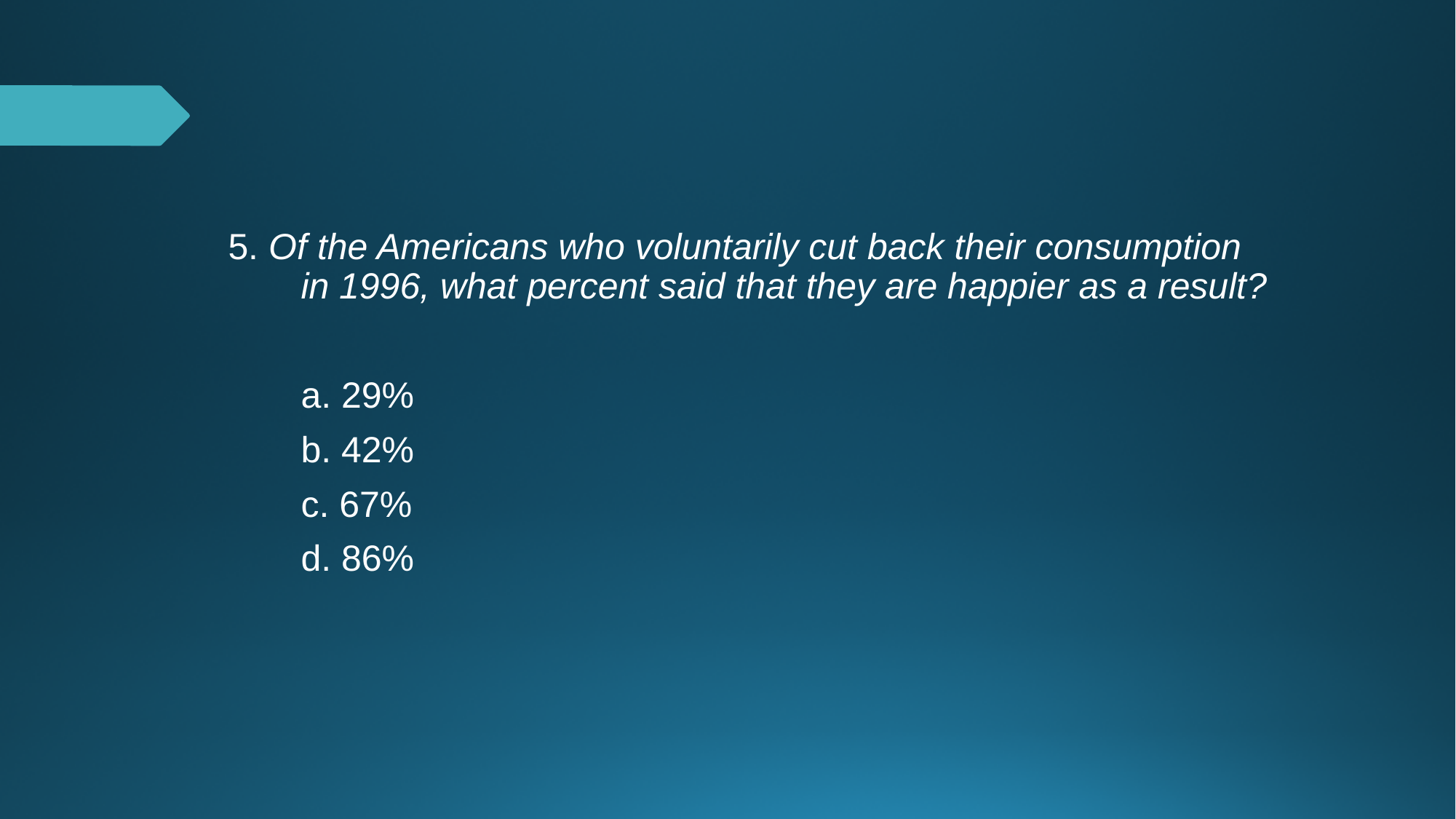

5. Of the Americans who voluntarily cut back their consumption in 1996, what percent said that they are happier as a result?

	a. 29%
	b. 42%
	c. 67%
	d. 86%